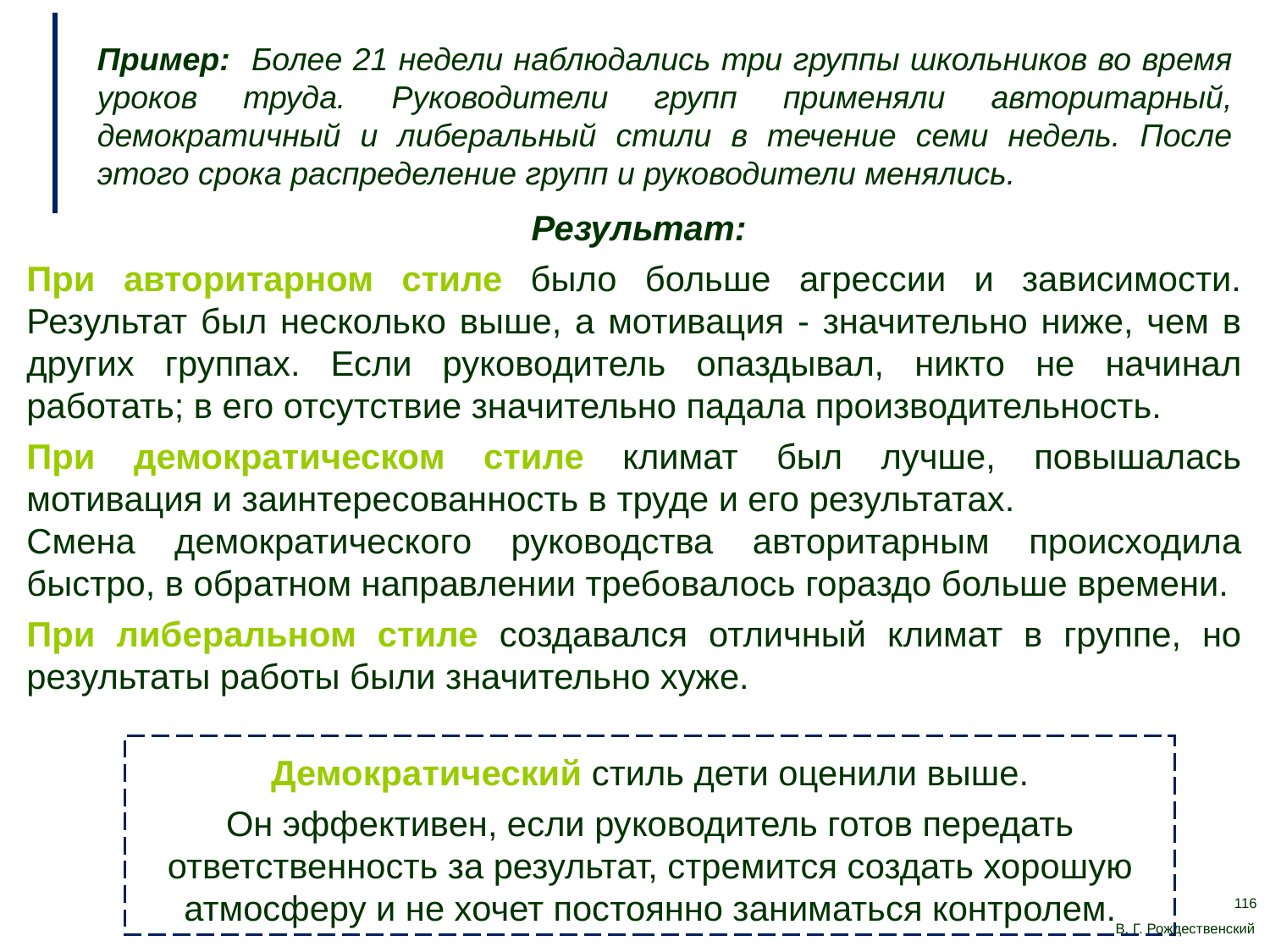

Пример:  Более 21 недели наблюдались три группы школьников во время уроков труда. Руководители групп применяли авторитарный, демократичный и либеральный стили в течение семи недель. После этого срока распределение групп и руководители менялись.
 Результат:

При авторитарном стиле было больше агрессии и зависимости. Результат был несколько выше, а мотивация - значительно ниже, чем в других группах. Если руководитель опаздывал, никто не начинал работать; в его отсутствие значительно падала производительность.

При демократическом стиле климат был лучше, повышалась мотивация и заинтересованность в труде и его результатах.
Смена демократического руководства авторитарным происходила быстро, в обратном направлении требовалось гораздо больше времени.

При либеральном стиле создавался отличный климат в группе, но результаты работы были значительно хуже.

Демократический стиль дети оценили выше.

Он эффективен, если руководитель готов передать ответственность за результат, стремится создать хорошую атмосферу и не хочет постоянно заниматься контролем.
116
В. Г. Рождественский